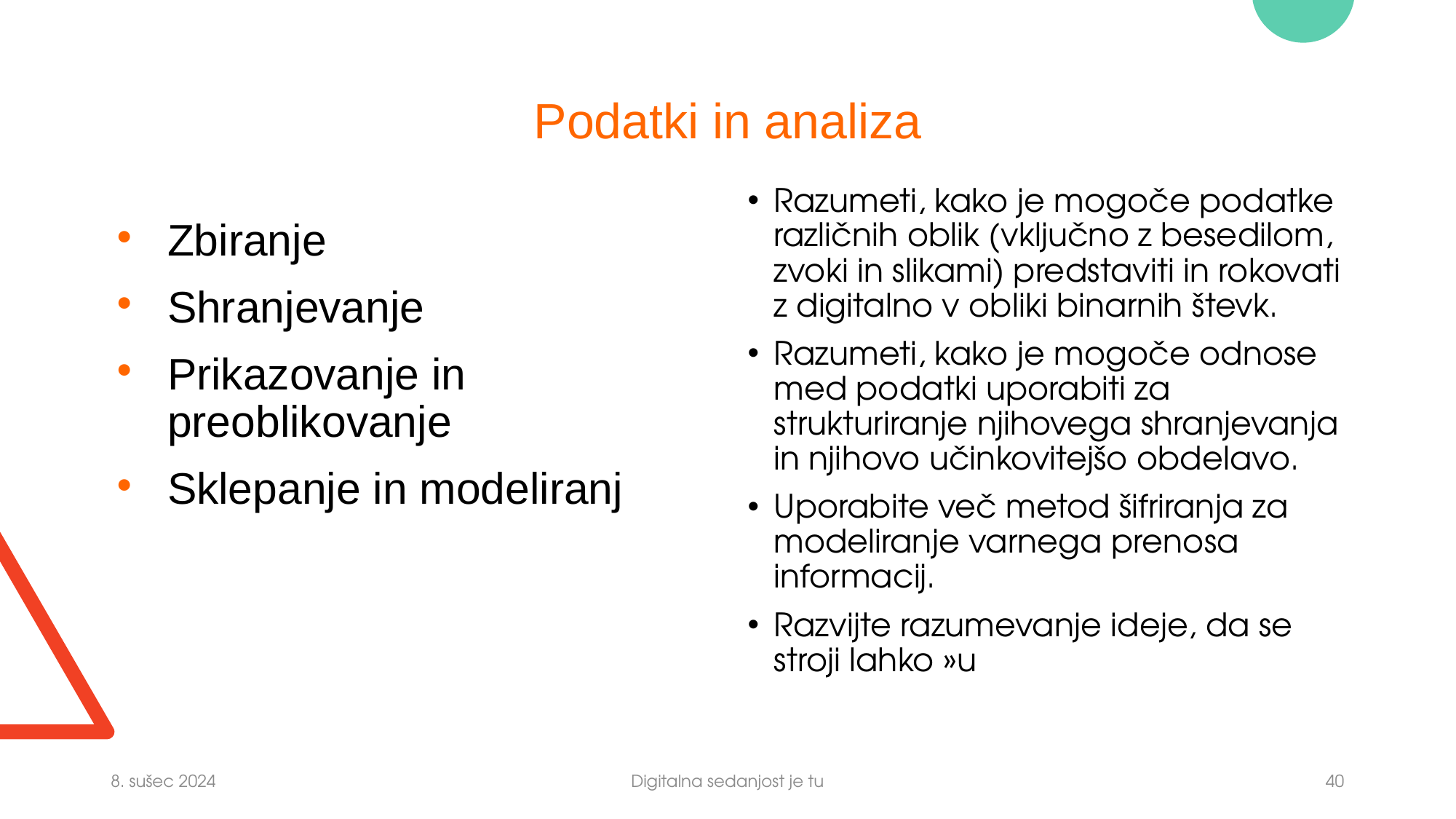

# Podatki in analiza
Razumeti, kako je mogoče podatke različnih oblik (vključno z besedilom, zvoki in slikami) predstaviti in rokovati z digitalno v obliki binarnih števk.
Razumeti, kako je mogoče odnose med podatki uporabiti za strukturiranje njihovega shranjevanja in njihovo učinkovitejšo obdelavo.
Uporabite več metod šifriranja za modeliranje varnega prenosa informacij.
Razvijte razumevanje ideje, da se stroji lahko »u

Zbiranje
Shranjevanje
Prikazovanje in preoblikovanje
Sklepanje in modeliranj
8. sušec 2024
Digitalna sedanjost je tu
40